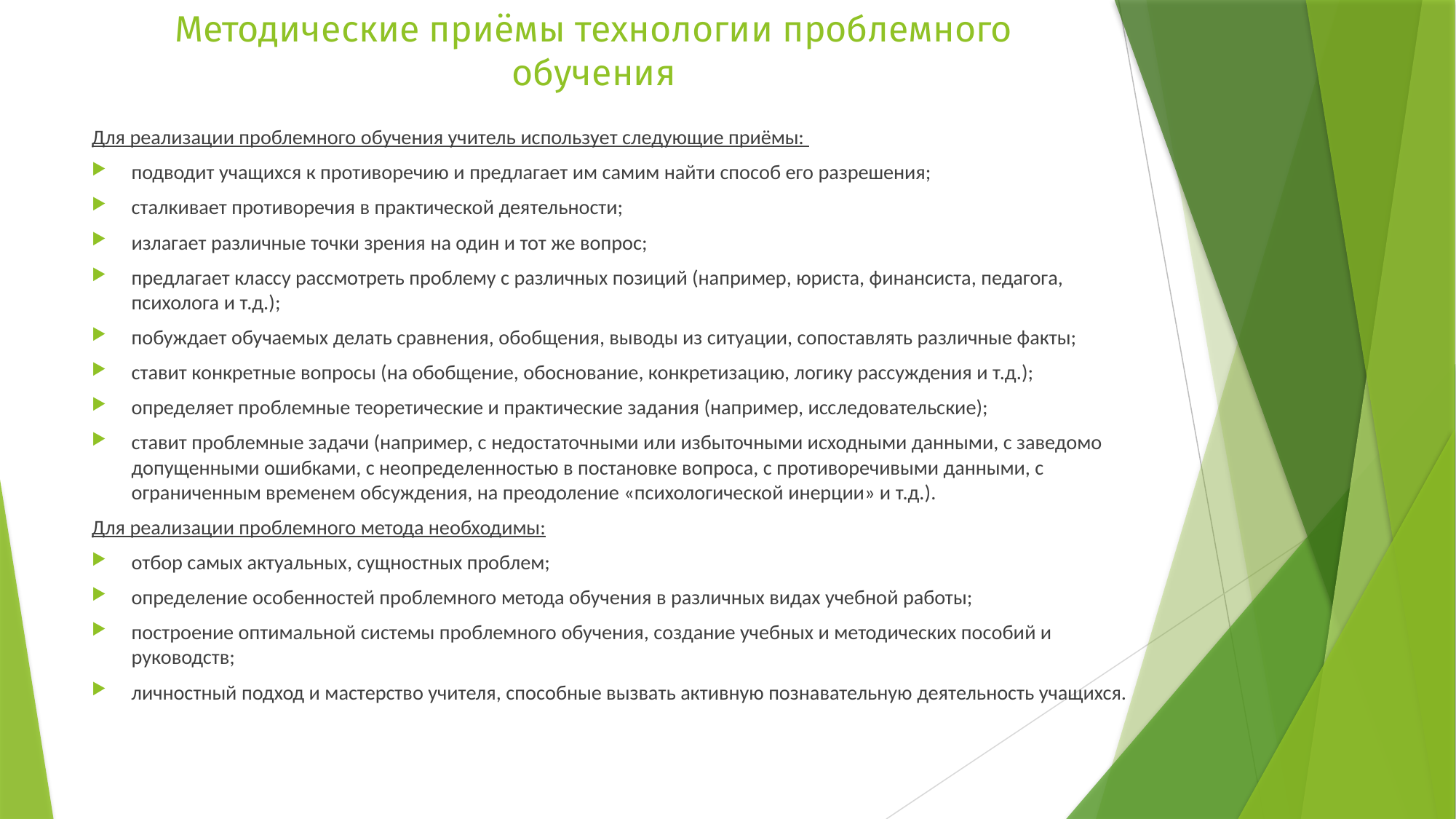

# Методические приёмы технологии проблемного обучения
Для реализации проблемного обучения учитель использует следующие приёмы:
подводит учащихся к противоречию и предлагает им самим найти способ его разрешения;
сталкивает противоречия в практической деятельности;
излагает различные точки зрения на один и тот же вопрос;
предлагает классу рассмотреть проблему с различных позиций (например, юриста, финансиста, педагога, психолога и т.д.);
побуждает обучаемых делать сравнения, обобщения, выводы из ситуации, сопоставлять различные факты;
ставит конкретные вопросы (на обобщение, обоснование, конкретизацию, логику рассуждения и т.д.);
определяет проблемные теоретические и практические задания (например, исследовательские);
ставит проблемные задачи (например, с недостаточными или избыточными исходными данными, с заведомо допущенными ошибками, с неопределенностью в постановке вопроса, с противоречивыми данными, с ограниченным временем обсуждения, на преодоление «психологической инерции» и т.д.).
Для реализации проблемного метода необходимы:
отбор самых актуальных, сущностных проблем;
определение особенностей проблемного метода обучения в различных видах учебной работы;
построение оптимальной системы проблемного обучения, создание учебных и методических пособий и руководств;
личностный подход и мастерство учителя, способные вызвать активную познавательную деятельность учащихся.